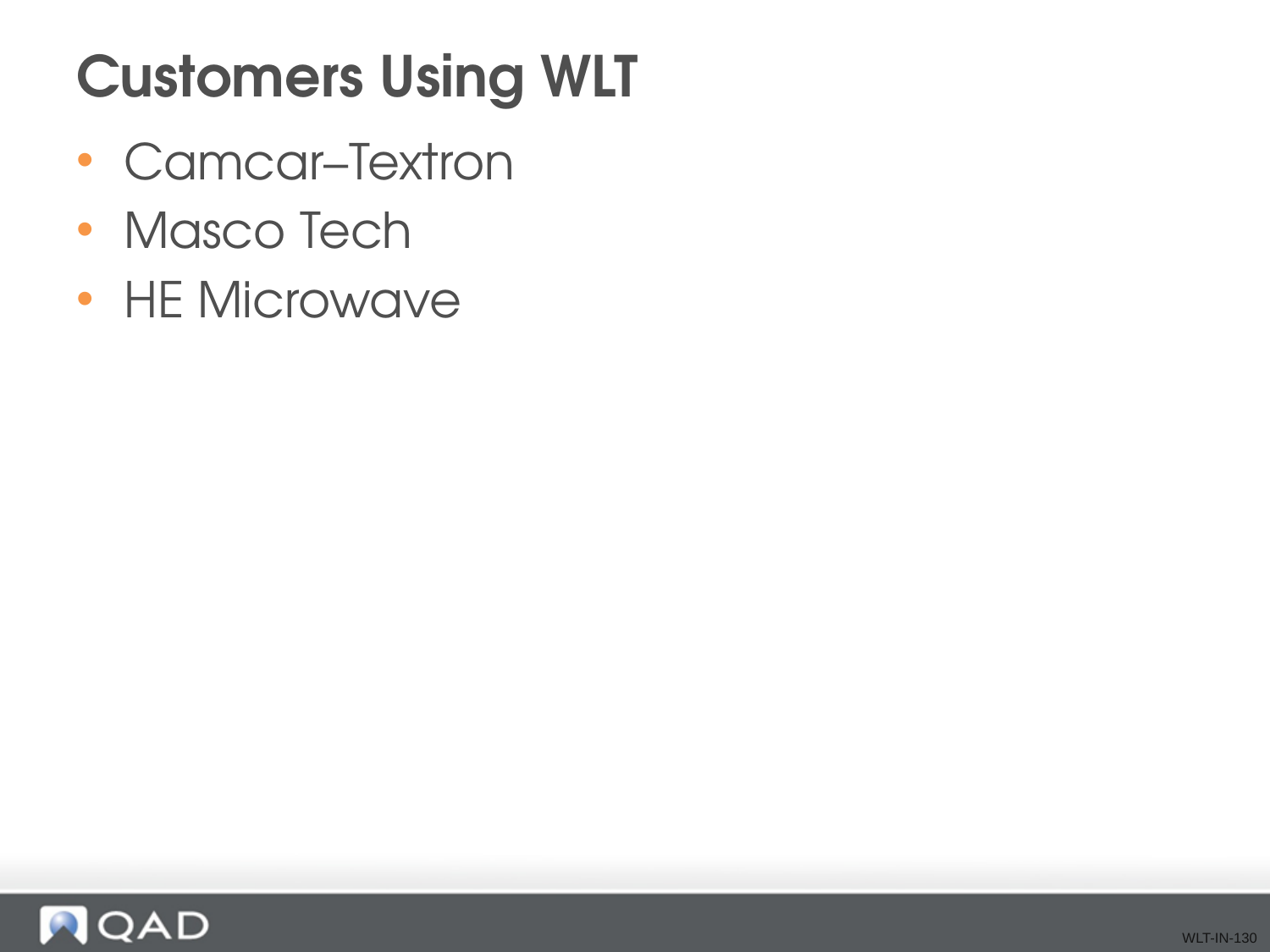

# Customers Using WLT
Camcar–Textron
Masco Tech
HE Microwave
WLT-IN-130